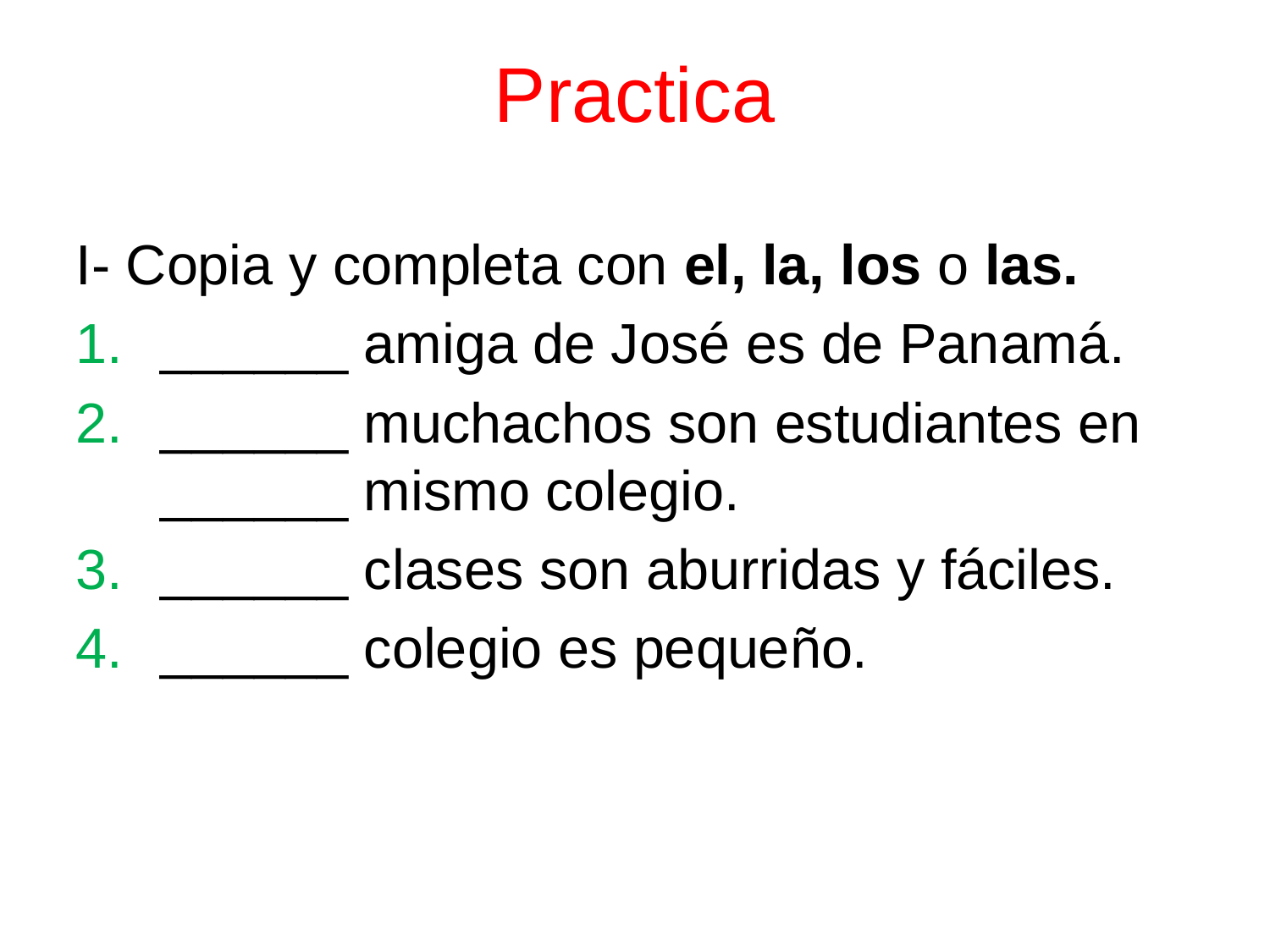

Practica
I- Copia y completa con el, la, los o las.
______ amiga de José es de Panamá.
______ muchachos son estudiantes en ______ mismo colegio.
______ clases son aburridas y fáciles.
______ colegio es pequeño.